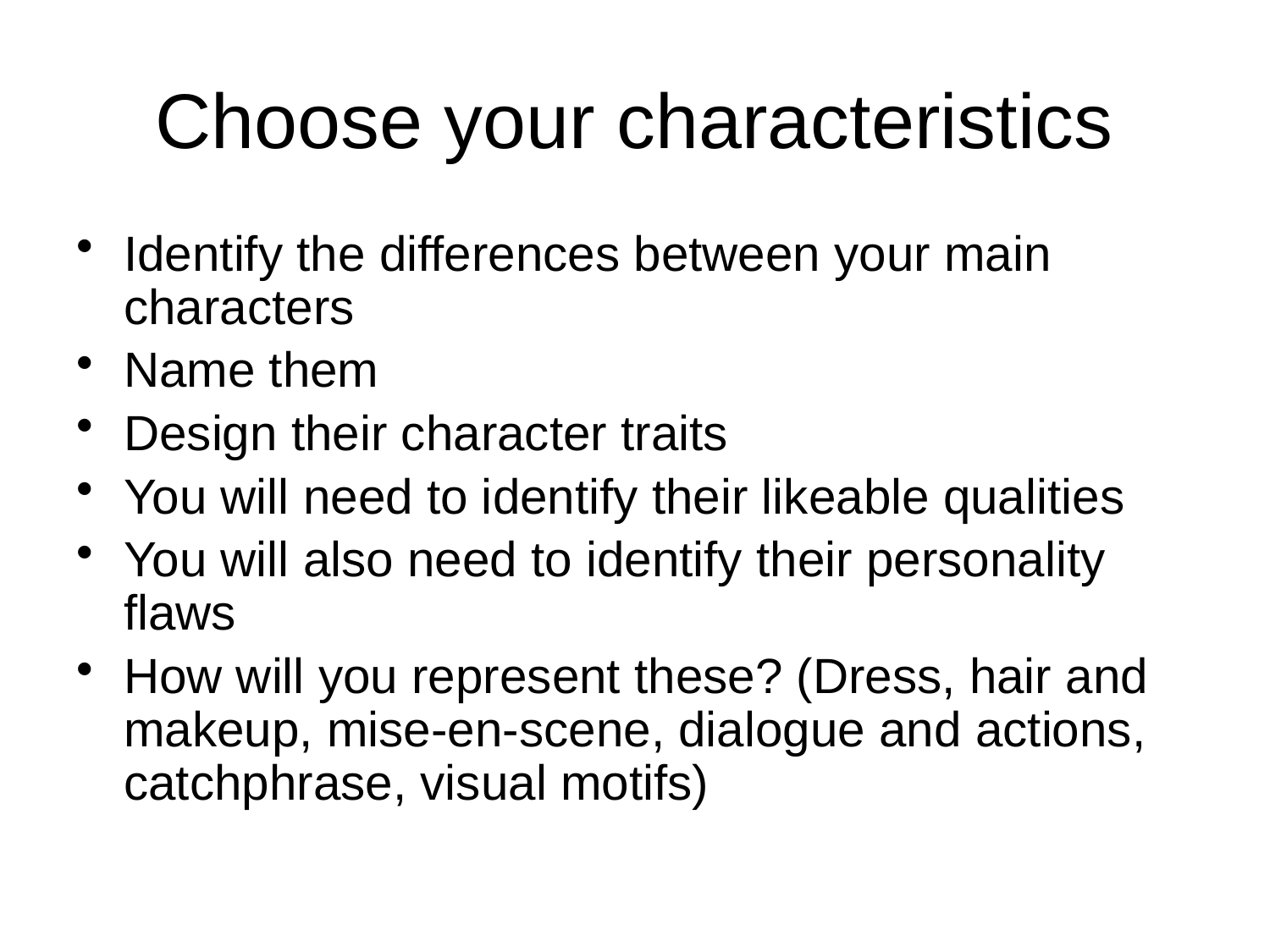

# Choose your characteristics
Identify the differences between your main characters
Name them
Design their character traits
You will need to identify their likeable qualities
You will also need to identify their personality flaws
How will you represent these? (Dress, hair and makeup, mise-en-scene, dialogue and actions, catchphrase, visual motifs)